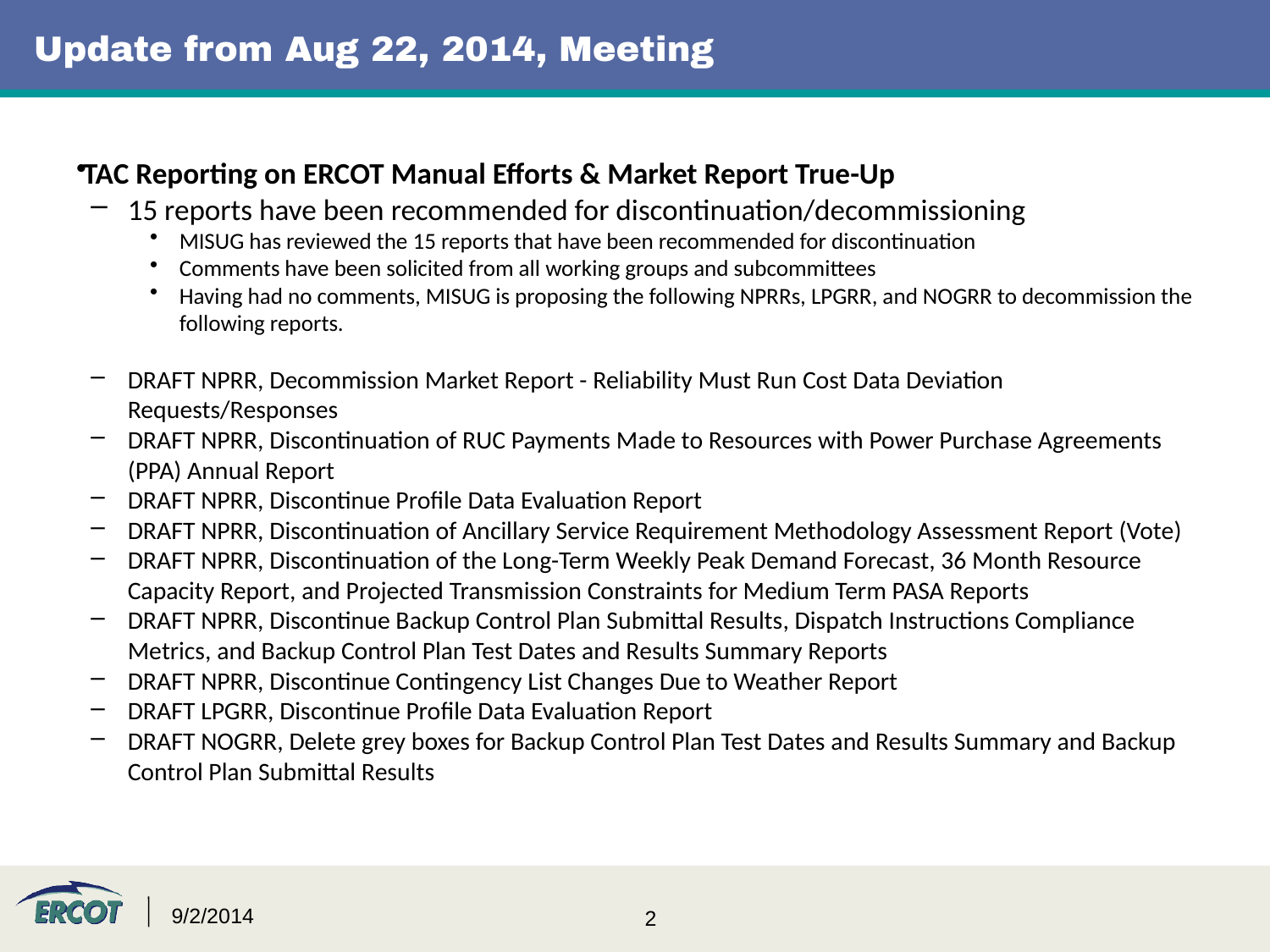

# Update from Aug 22, 2014, Meeting
TAC Reporting on ERCOT Manual Efforts & Market Report True-Up
15 reports have been recommended for discontinuation/decommissioning
MISUG has reviewed the 15 reports that have been recommended for discontinuation
Comments have been solicited from all working groups and subcommittees
Having had no comments, MISUG is proposing the following NPRRs, LPGRR, and NOGRR to decommission the following reports.

DRAFT NPRR, Decommission Market Report - Reliability Must Run Cost Data Deviation Requests/Responses
DRAFT NPRR, Discontinuation of RUC Payments Made to Resources with Power Purchase Agreements (PPA) Annual Report
DRAFT NPRR, Discontinue Profile Data Evaluation Report
DRAFT NPRR, Discontinuation of Ancillary Service Requirement Methodology Assessment Report (Vote)
DRAFT NPRR, Discontinuation of the Long-Term Weekly Peak Demand Forecast, 36 Month Resource Capacity Report, and Projected Transmission Constraints for Medium Term PASA Reports
DRAFT NPRR, Discontinue Backup Control Plan Submittal Results, Dispatch Instructions Compliance Metrics, and Backup Control Plan Test Dates and Results Summary Reports
DRAFT NPRR, Discontinue Contingency List Changes Due to Weather Report
DRAFT LPGRR, Discontinue Profile Data Evaluation Report
DRAFT NOGRR, Delete grey boxes for Backup Control Plan Test Dates and Results Summary and Backup Control Plan Submittal Results

9/2/2014